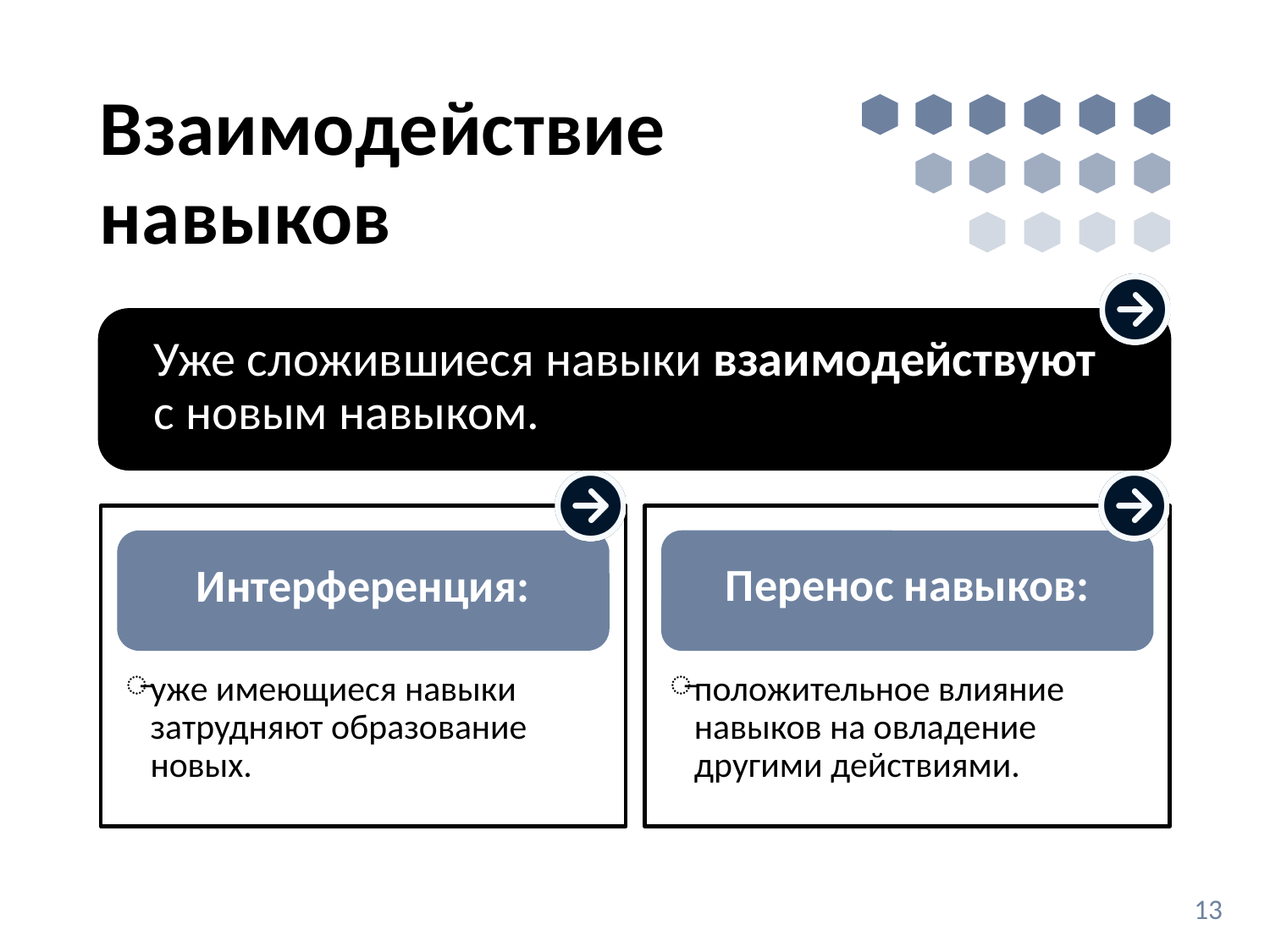

# Взаимодействие навыков

Уже сложившиеся навыки взаимодействуют
с новым навыком.

уже имеющиеся навыки затрудняют образование новых.
положительное влияние навыков на овладение другими действиями.
Интерференция:
Перенос навыков:
13